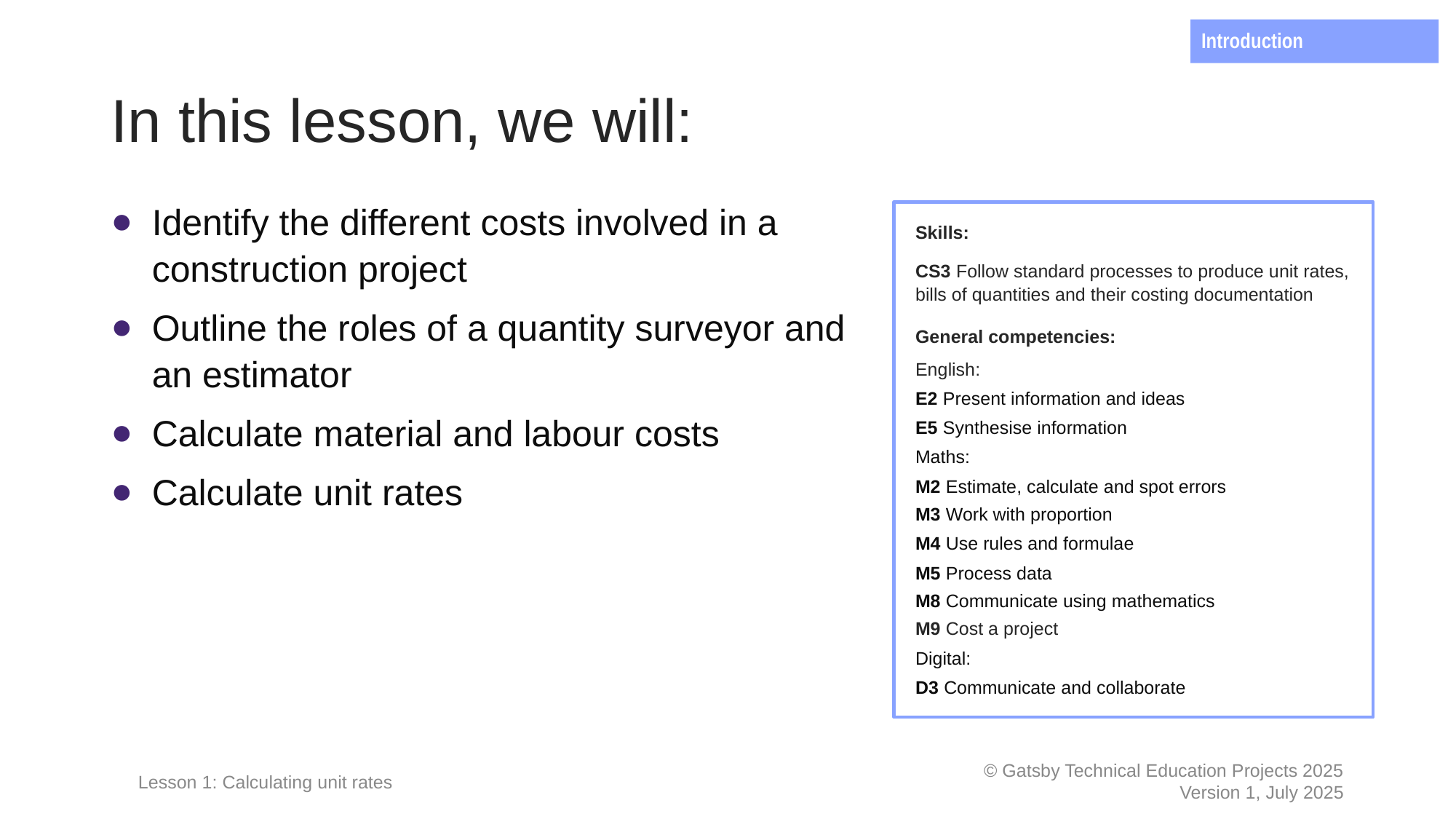

Introduction
# In this lesson, we will:
Identify the different costs involved in a construction project
Outline the roles of a quantity surveyor and an estimator
Calculate material and labour costs
Calculate unit rates
Skills:
CS3 Follow standard processes to produce unit rates, bills of quantities and their costing documentation
General competencies:
English:
E2 Present information and ideas
E5 Synthesise information
Maths:
M2 Estimate, calculate and spot errors
M3 Work with proportion
M4 Use rules and formulae
M5 Process data
M8 Communicate using mathematics
M9 Cost a project
Digital:
D3 Communicate and collaborate
Lesson 1: Calculating unit rates